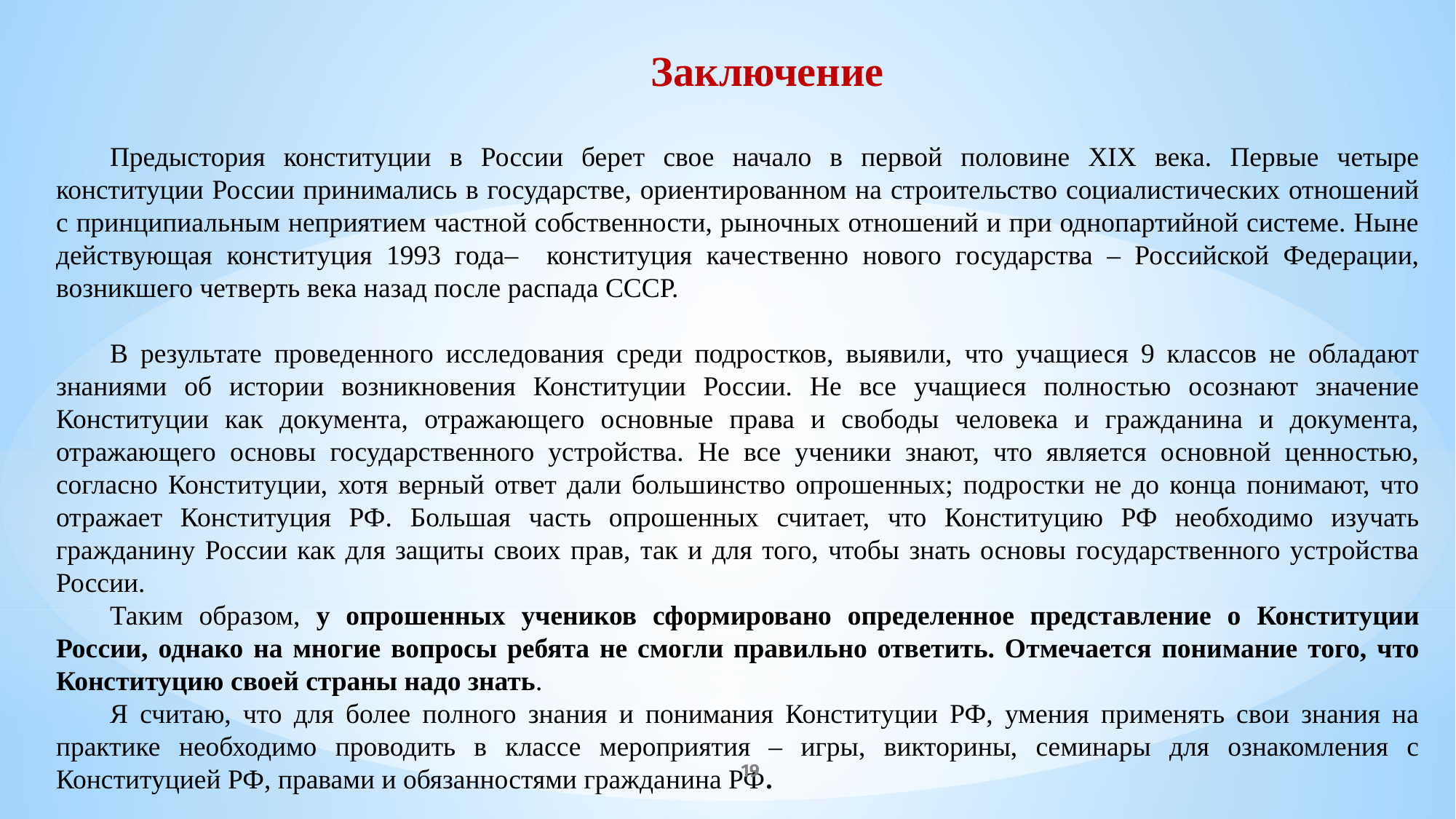

Заключение

Предыстория конституции в России берет свое начало в первой половине ХIХ века. Первые четыре конституции России принимались в государстве, ориентированном на строительство социалистических отношений с принципиальным неприятием частной собственности, рыночных отношений и при однопартийной системе. Ныне действующая конституция 1993 года–  конституция качественно нового государства – Российской Федерации, возникшего четверть века назад после распада СССР.

В результате проведенного исследования среди подростков, выявили, что учащиеся 9 классов не обладают знаниями об истории возникновения Конституции России. Не все учащиеся полностью осознают значение Конституции как документа, отражающего основные права и свободы человека и гражданина и документа, отражающего основы государственного устройства. Не все ученики знают, что является основной ценностью, согласно Конституции, хотя верный ответ дали большинство опрошенных; подростки не до конца понимают, что отражает Конституция РФ. Большая часть опрошенных считает, что Конституцию РФ необходимо изучать гражданину России как для защиты своих прав, так и для того, чтобы знать основы государственного устройства России.
Таким образом, у опрошенных учеников сформировано определенное представление о Конституции России, однако на многие вопросы ребята не смогли правильно ответить. Отмечается понимание того, что Конституцию своей страны надо знать.
Я считаю, что для более полного знания и понимания Конституции РФ, умения применять свои знания на практике необходимо проводить в классе мероприятия – игры, викторины, семинары для ознакомления с Конституцией РФ, правами и обязанностями гражданина РФ.

19